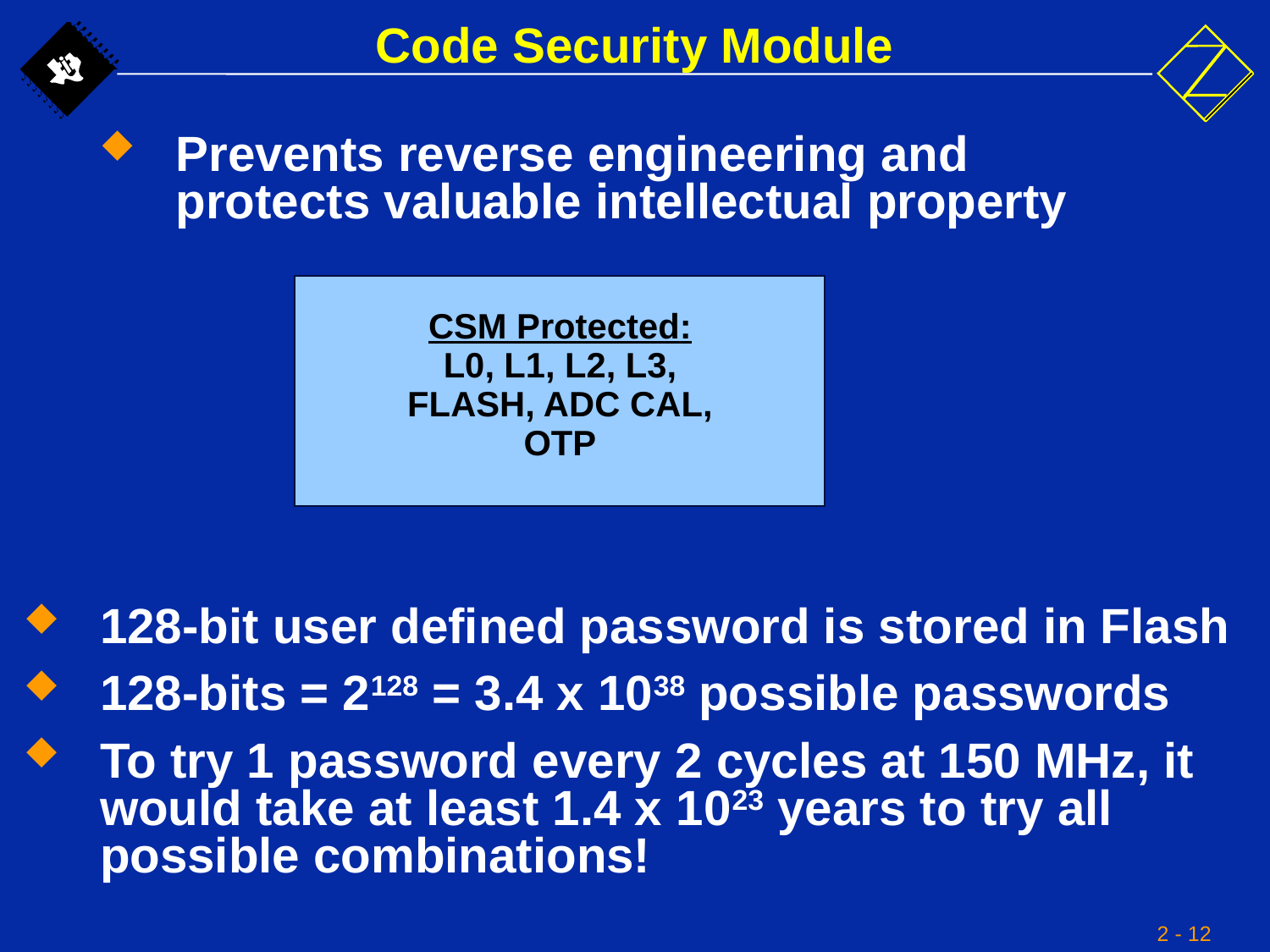

# Code Security Module
Prevents reverse engineering and protects valuable intellectual property
CSM Protected:
L0, L1, L2, L3,
FLASH, ADC CAL,
OTP
128-bit user defined password is stored in Flash
128-bits = 2128 = 3.4 x 1038 possible passwords
To try 1 password every 2 cycles at 150 MHz, it would take at least 1.4 x 1023 years to try all possible combinations!